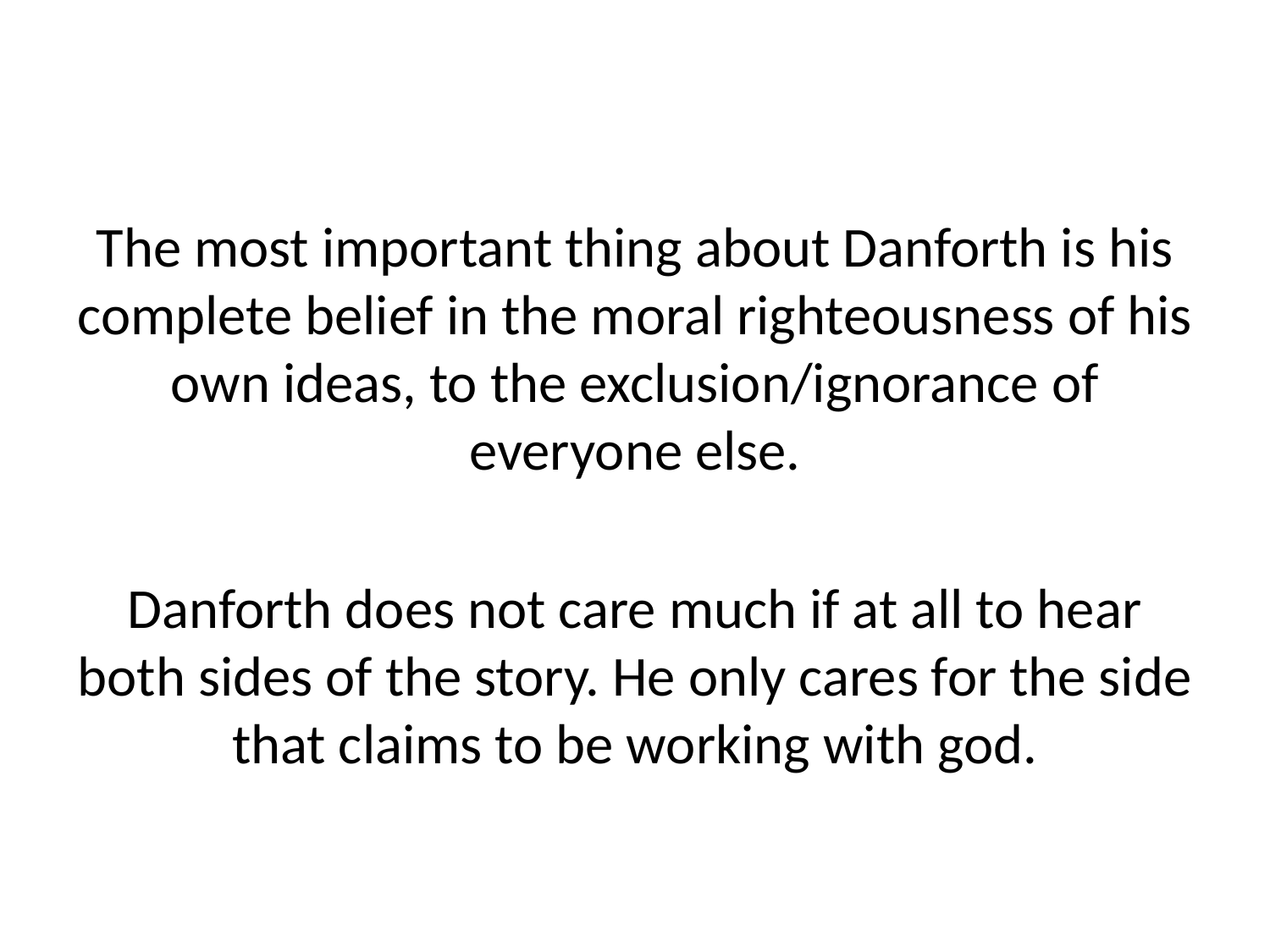

#

The most important thing about Danforth is his complete belief in the moral righteousness of his own ideas, to the exclusion/ignorance of everyone else.

Danforth does not care much if at all to hear both sides of the story. He only cares for the side that claims to be working with god.